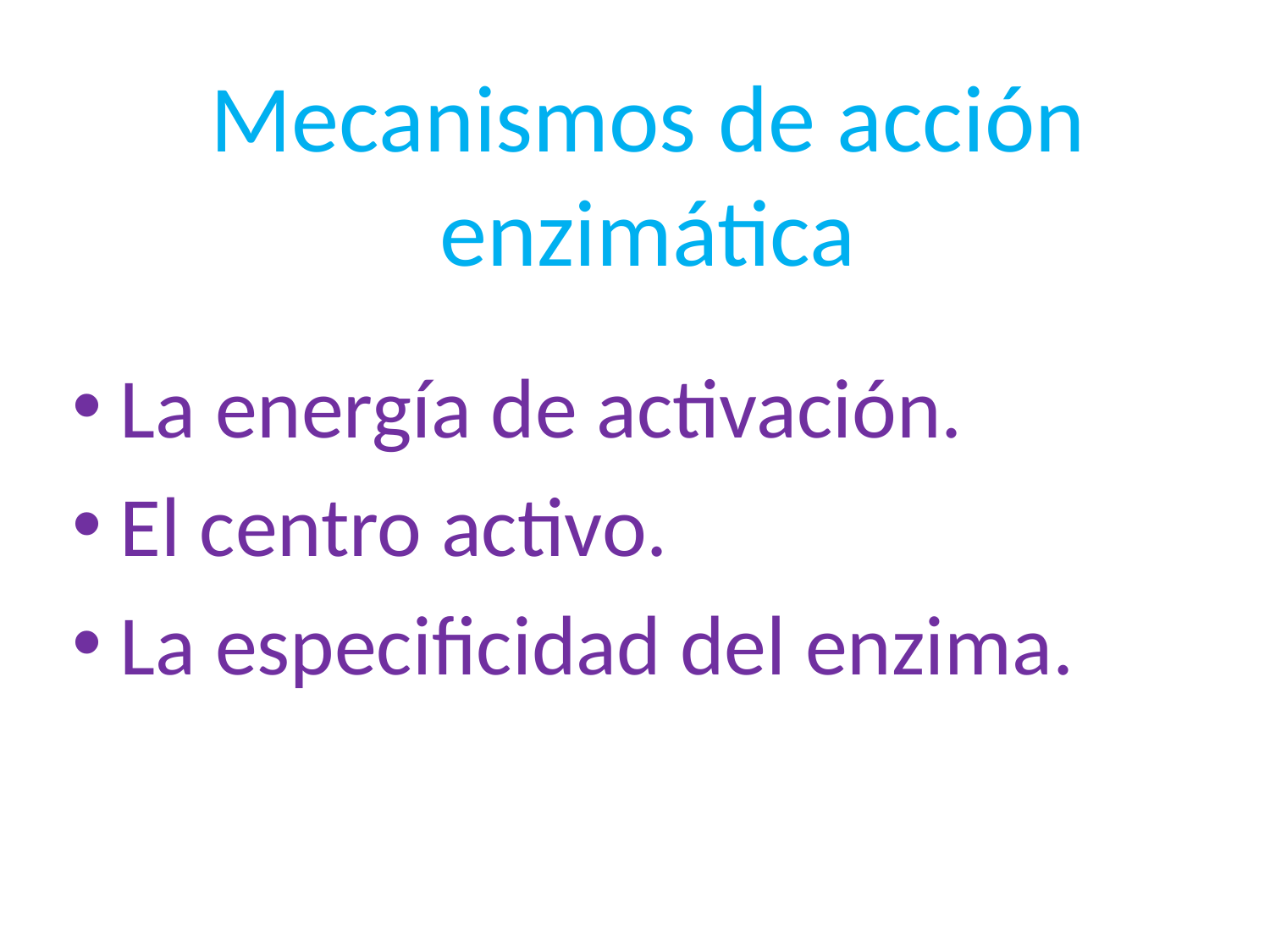

# Mecanismos de acción enzimática
La energía de activación.
El centro activo.
La especificidad del enzima.